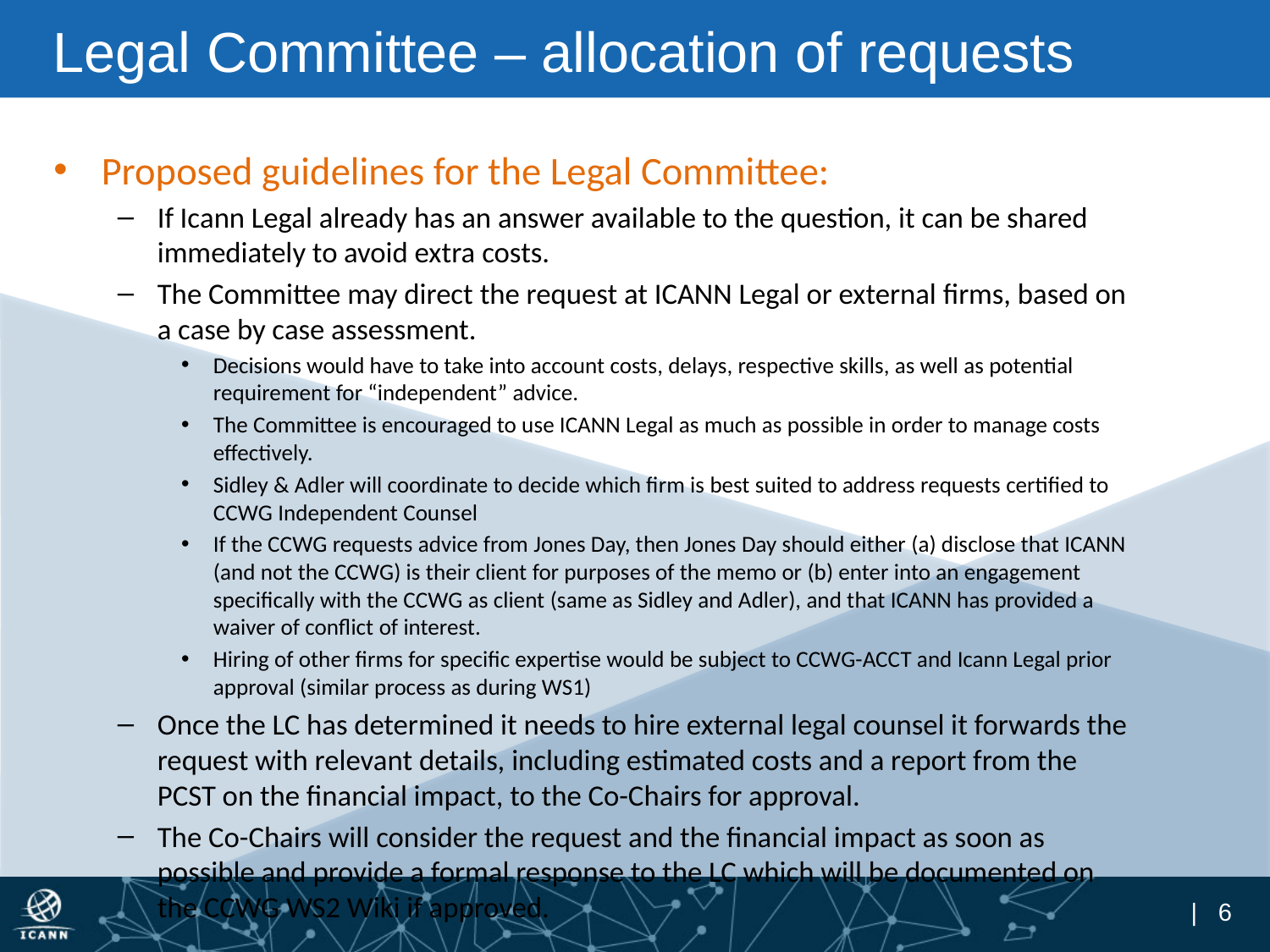

# Legal Committee – allocation of requests
Proposed guidelines for the Legal Committee:
If Icann Legal already has an answer available to the question, it can be shared immediately to avoid extra costs.
The Committee may direct the request at ICANN Legal or external firms, based on a case by case assessment.
Decisions would have to take into account costs, delays, respective skills, as well as potential requirement for “independent” advice.
The Committee is encouraged to use ICANN Legal as much as possible in order to manage costs effectively.
Sidley & Adler will coordinate to decide which firm is best suited to address requests certified to CCWG Independent Counsel
If the CCWG requests advice from Jones Day, then Jones Day should either (a) disclose that ICANN (and not the CCWG) is their client for purposes of the memo or (b) enter into an engagement specifically with the CCWG as client (same as Sidley and Adler), and that ICANN has provided a waiver of conflict of interest.
Hiring of other firms for specific expertise would be subject to CCWG-ACCT and Icann Legal prior approval (similar process as during WS1)
Once the LC has determined it needs to hire external legal counsel it forwards the request with relevant details, including estimated costs and a report from the PCST on the financial impact, to the Co-Chairs for approval.
The Co-Chairs will consider the request and the financial impact as soon as possible and provide a formal response to the LC which will be documented on the CCWG WS2 Wiki if approved.